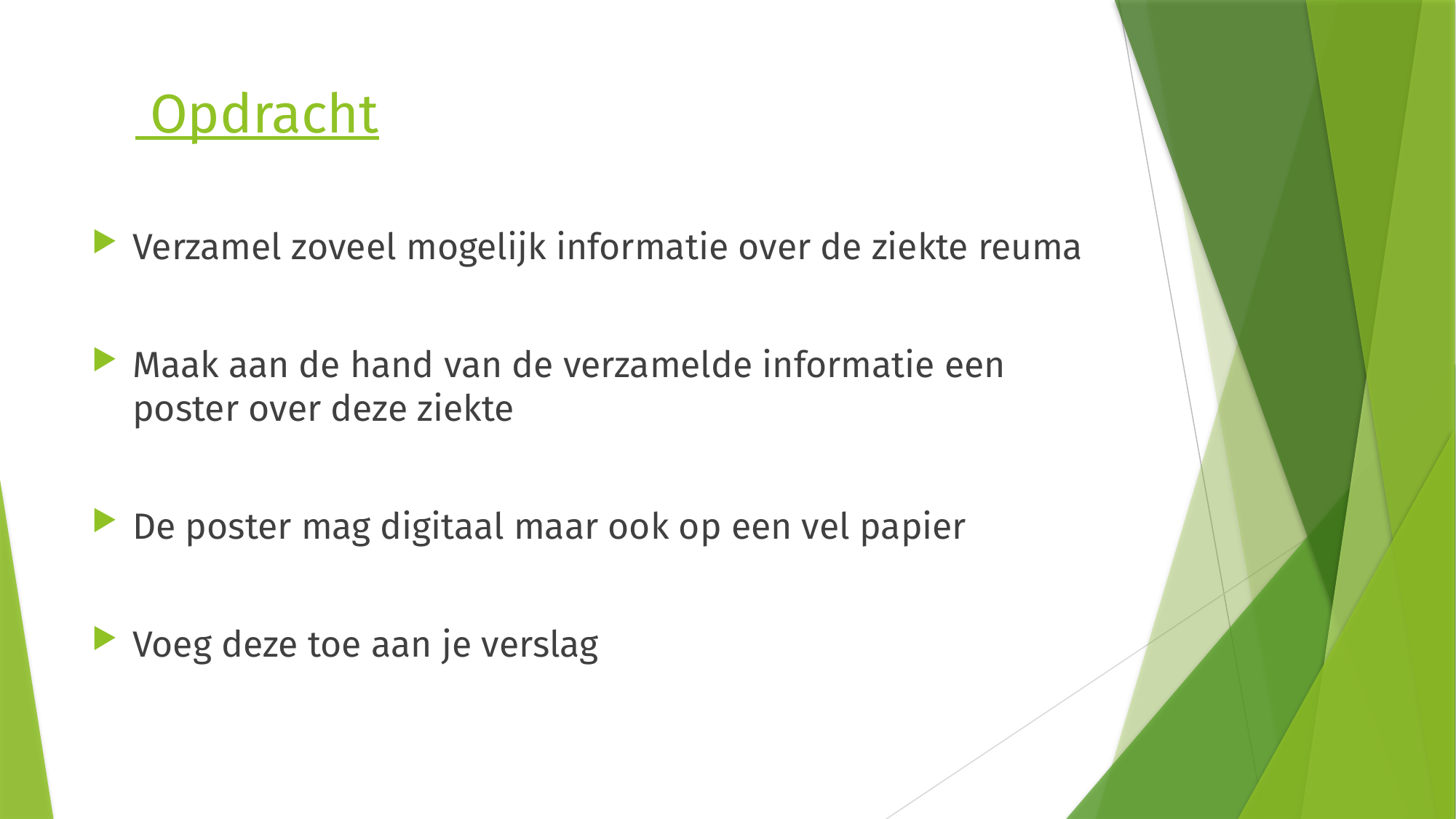

# Opdracht

Verzamel zoveel mogelijk informatie over de ziekte reuma

Maak aan de hand van de verzamelde informatie een poster over deze ziekte

De poster mag digitaal maar ook op een vel papier

Voeg deze toe aan je verslag